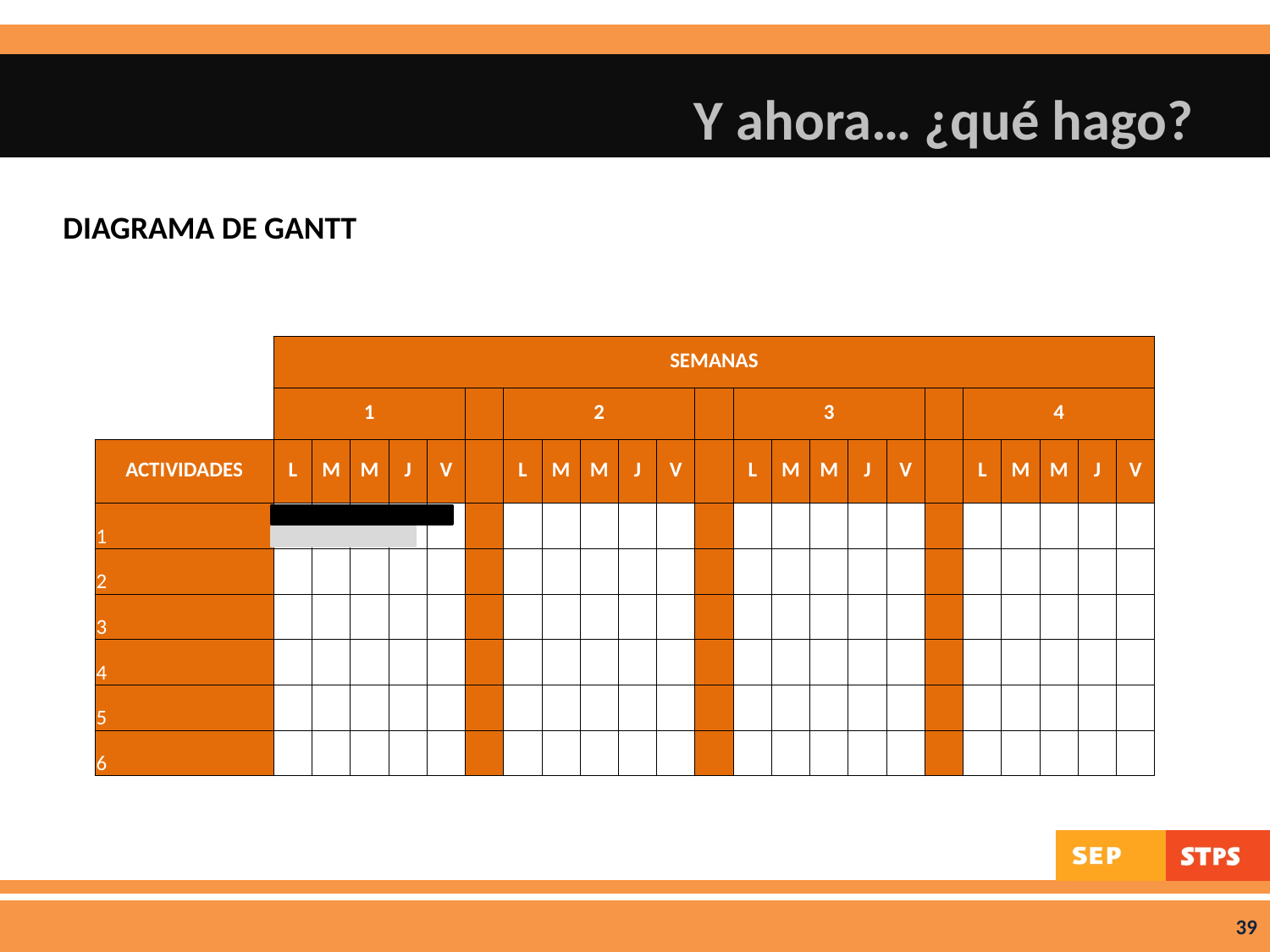

# Y ahora… ¿qué hago?
DIAGRAMA DE GANTT
|  | SEMANAS |  |  |  |  |  |  |  |  |  |  |  |  |  |  |  |  |  |  |  |  |  |  |
| --- | --- | --- | --- | --- | --- | --- | --- | --- | --- | --- | --- | --- | --- | --- | --- | --- | --- | --- | --- | --- | --- | --- | --- |
|  | 1 |  |  |  |  |  | 2 |  |  |  |  |  | 3 |  |  |  |  |  | 4 |  |  |  |  |
| ACTIVIDADES | L | M | M | J | V |  | L | M | M | J | V |  | L | M | M | J | V |  | L | M | M | J | V |
| 1 |  |  |  |  |  |  |  |  |  |  |  |  |  |  |  |  |  |  |  |  |  |  |  |
| 2 |  |  |  |  |  |  |  |  |  |  |  |  |  |  |  |  |  |  |  |  |  |  |  |
| 3 |  |  |  |  |  |  |  |  |  |  |  |  |  |  |  |  |  |  |  |  |  |  |  |
| 4 |  |  |  |  |  |  |  |  |  |  |  |  |  |  |  |  |  |  |  |  |  |  |  |
| 5 |  |  |  |  |  |  |  |  |  |  |  |  |  |  |  |  |  |  |  |  |  |  |  |
| 6 |  |  |  |  |  |  |  |  |  |  |  |  |  |  |  |  |  |  |  |  |  |  |  |

39